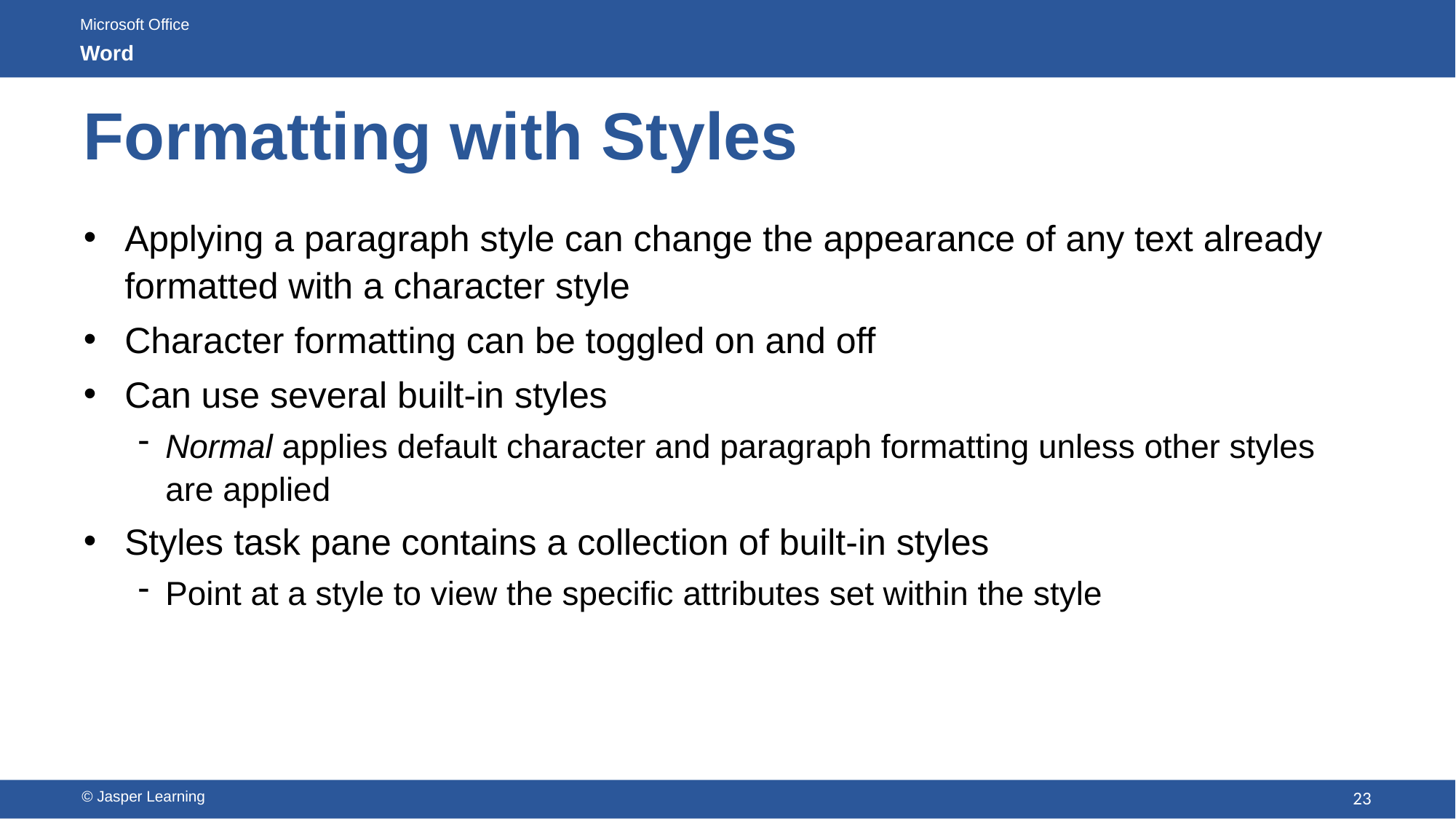

# Formatting with Styles
Applying a paragraph style can change the appearance of any text already formatted with a character style
Character formatting can be toggled on and off
Can use several built-in styles
Normal applies default character and paragraph formatting unless other styles are applied
Styles task pane contains a collection of built-in styles
Point at a style to view the specific attributes set within the style

23
© Jasper Learning